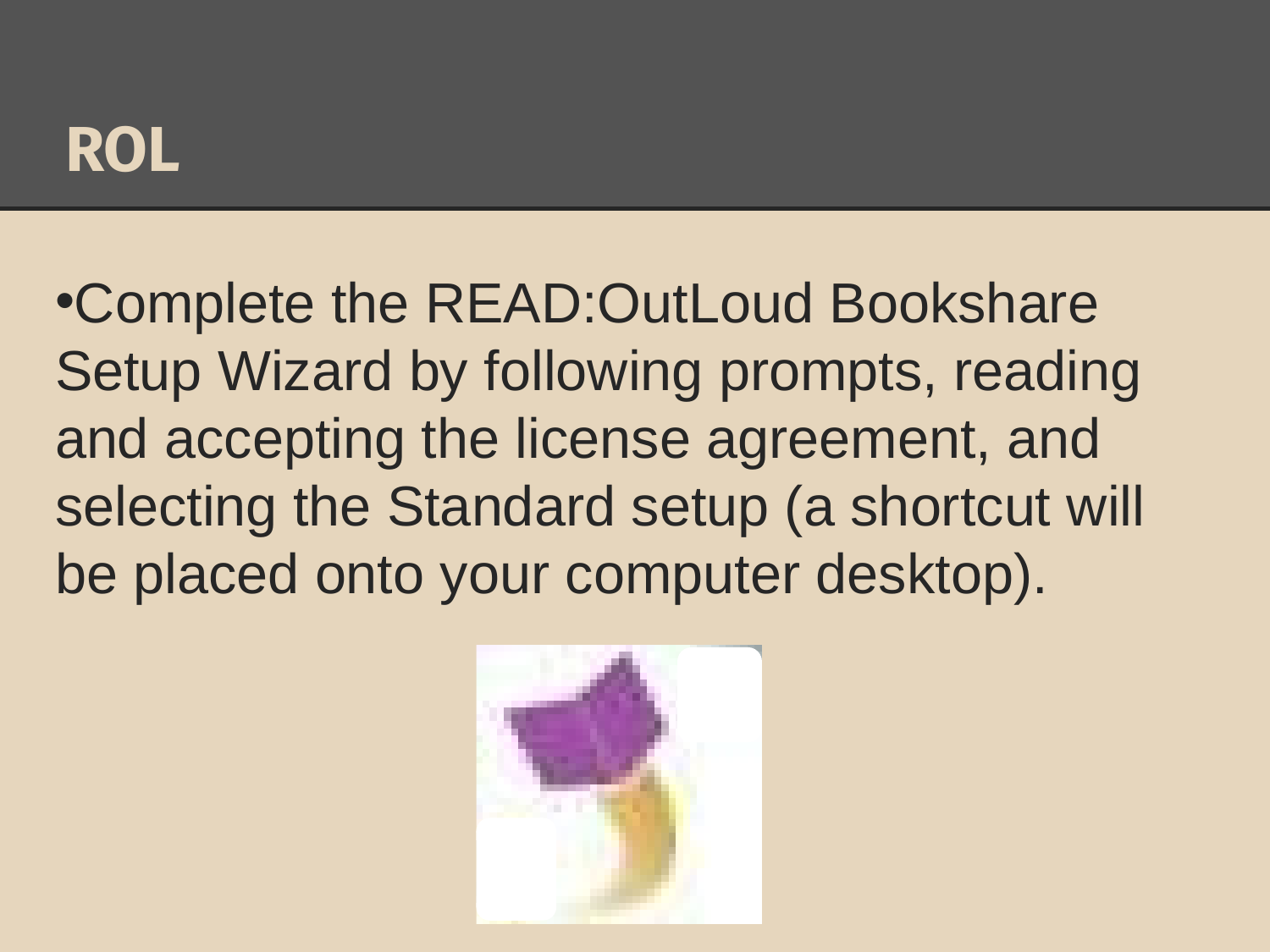

# ROL
Complete the READ:OutLoud Bookshare Setup Wizard by following prompts, reading and accepting the license agreement, and selecting the Standard setup (a shortcut will be placed onto your computer desktop).